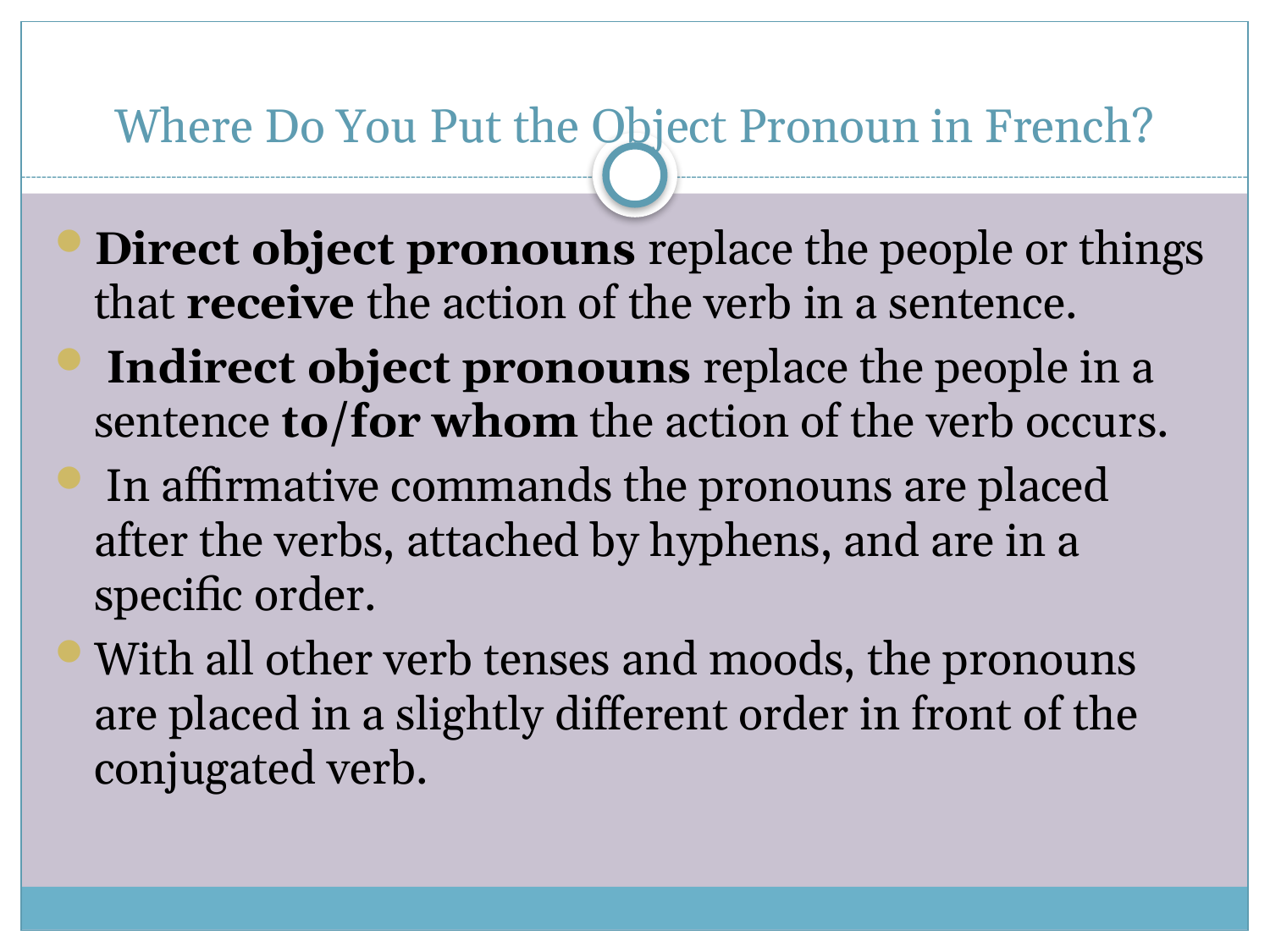

# Where Do You Put the Object Pronoun in French?
Direct object pronouns replace the people or things that receive the action of the verb in a sentence.
 Indirect object pronouns replace the people in a sentence to/for whom the action of the verb occurs.
 In affirmative commands the pronouns are placed after the verbs, attached by hyphens, and are in a specific order.
With all other verb tenses and moods, the pronouns are placed in a slightly different order in front of the conjugated verb.